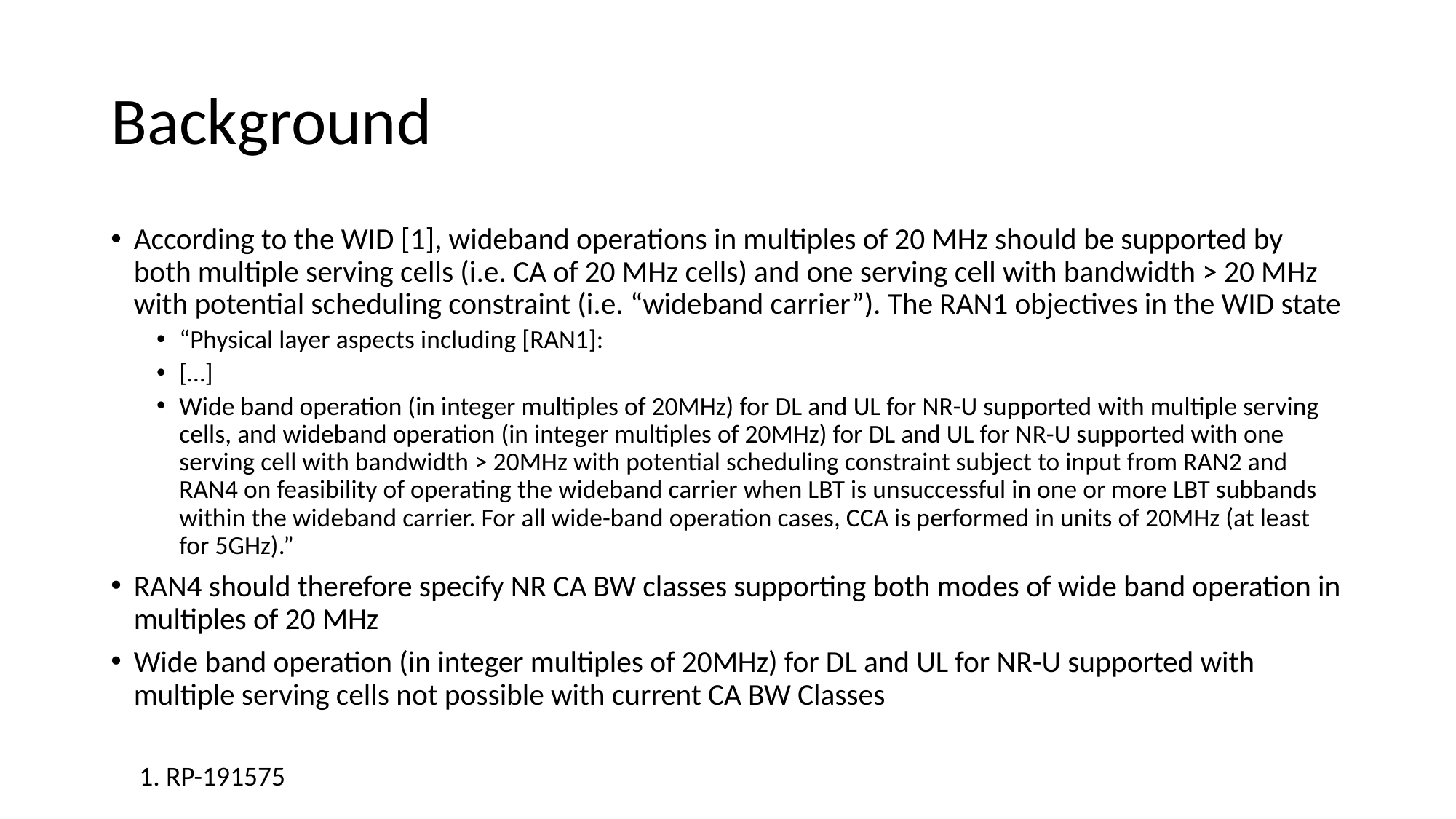

# Background
According to the WID [1], wideband operations in multiples of 20 MHz should be supported by both multiple serving cells (i.e. CA of 20 MHz cells) and one serving cell with bandwidth > 20 MHz with potential scheduling constraint (i.e. “wideband carrier”). The RAN1 objectives in the WID state
“Physical layer aspects including [RAN1]:
[…]
Wide band operation (in integer multiples of 20MHz) for DL and UL for NR-U supported with multiple serving cells, and wideband operation (in integer multiples of 20MHz) for DL and UL for NR-U supported with one serving cell with bandwidth > 20MHz with potential scheduling constraint subject to input from RAN2 and RAN4 on feasibility of operating the wideband carrier when LBT is unsuccessful in one or more LBT subbands within the wideband carrier. For all wide-band operation cases, CCA is performed in units of 20MHz (at least for 5GHz).”
RAN4 should therefore specify NR CA BW classes supporting both modes of wide band operation in multiples of 20 MHz
Wide band operation (in integer multiples of 20MHz) for DL and UL for NR-U supported with multiple serving cells not possible with current CA BW Classes

1. RP-191575